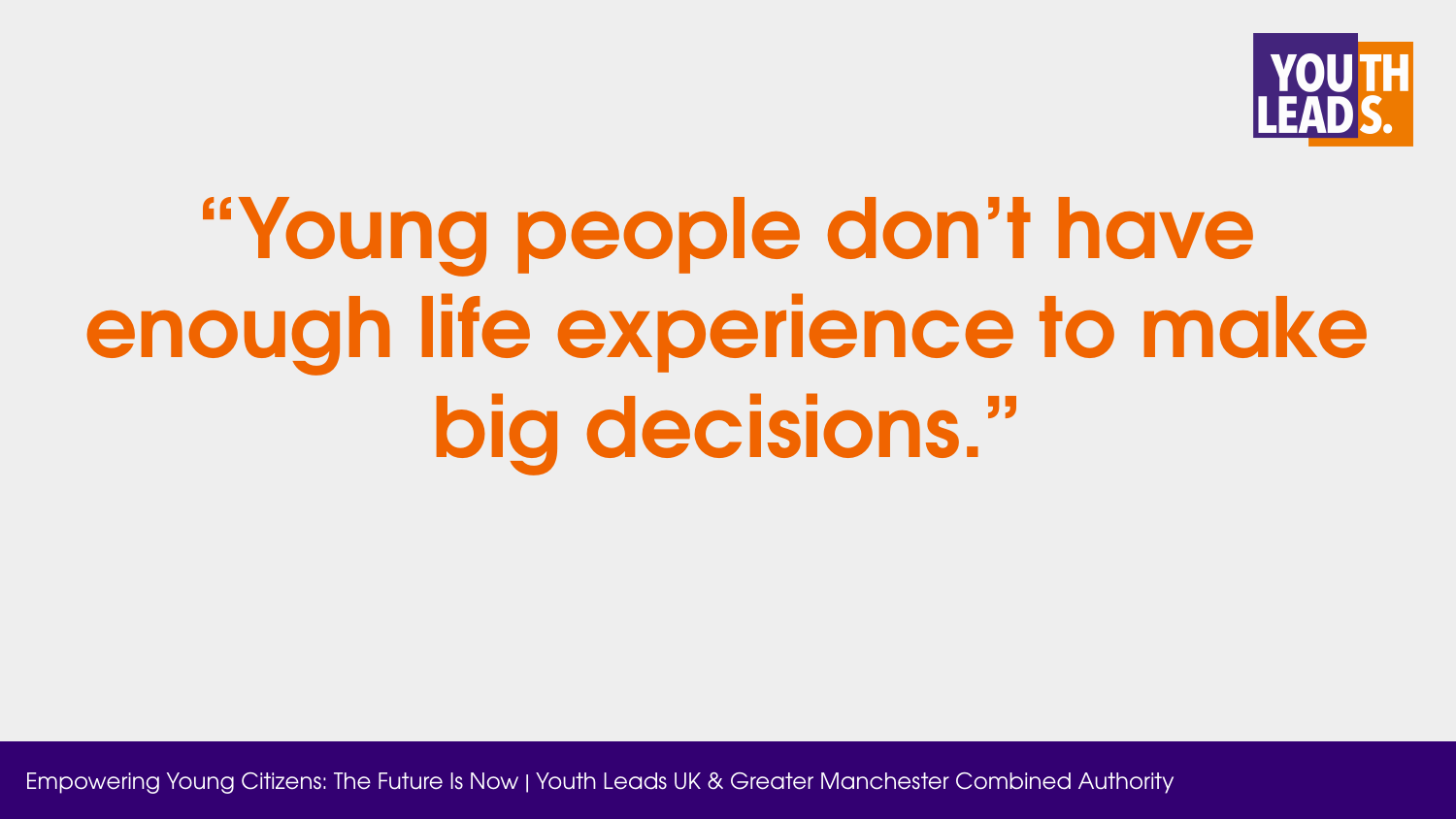

# “Young people don’t have enough life experience to make big decisions.”